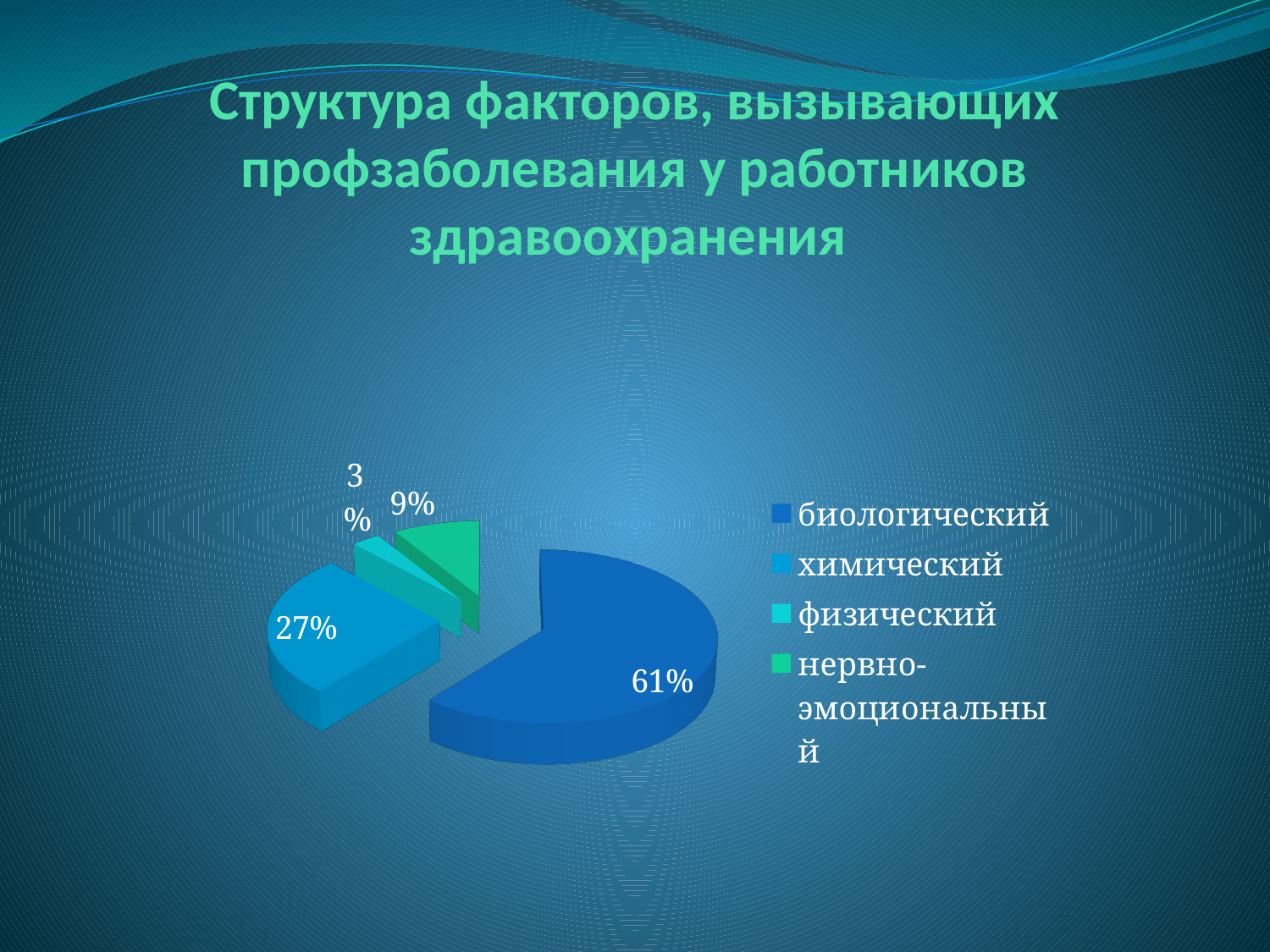

# Структура факторов, вызывающих профзаболевания у работников здравоохранения

[unsupported chart]